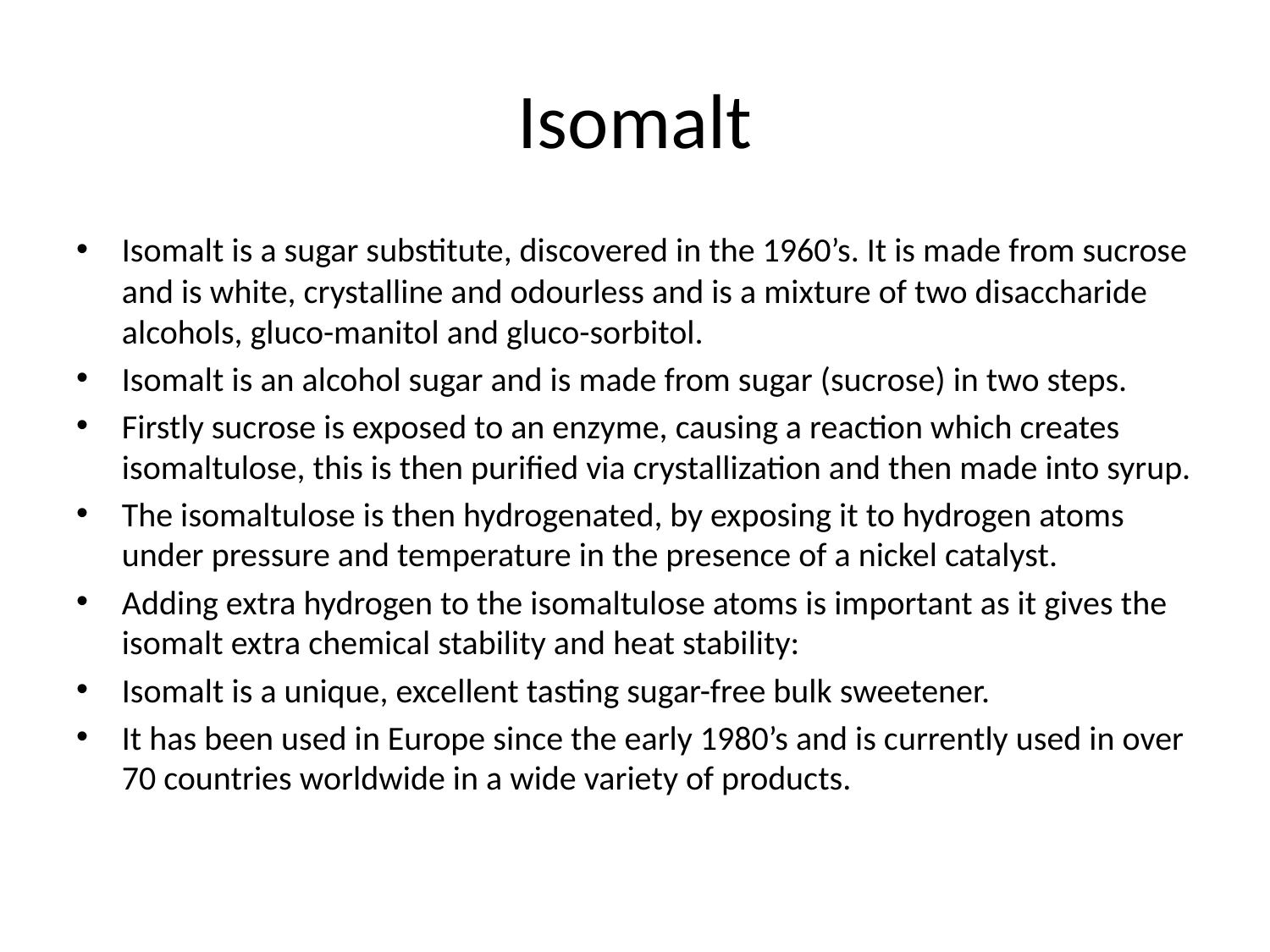

# Isomalt
Isomalt is a sugar substitute, discovered in the 1960’s. It is made from sucrose and is white, crystalline and odourless and is a mixture of two disaccharide alcohols, gluco-manitol and gluco-sorbitol.
Isomalt is an alcohol sugar and is made from sugar (sucrose) in two steps.
Firstly sucrose is exposed to an enzyme, causing a reaction which creates isomaltulose, this is then purified via crystallization and then made into syrup.
The isomaltulose is then hydrogenated, by exposing it to hydrogen atoms under pressure and temperature in the presence of a nickel catalyst.
Adding extra hydrogen to the isomaltulose atoms is important as it gives the isomalt extra chemical stability and heat stability:
Isomalt is a unique, excellent tasting sugar-free bulk sweetener.
It has been used in Europe since the early 1980’s and is currently used in over 70 countries worldwide in a wide variety of products.